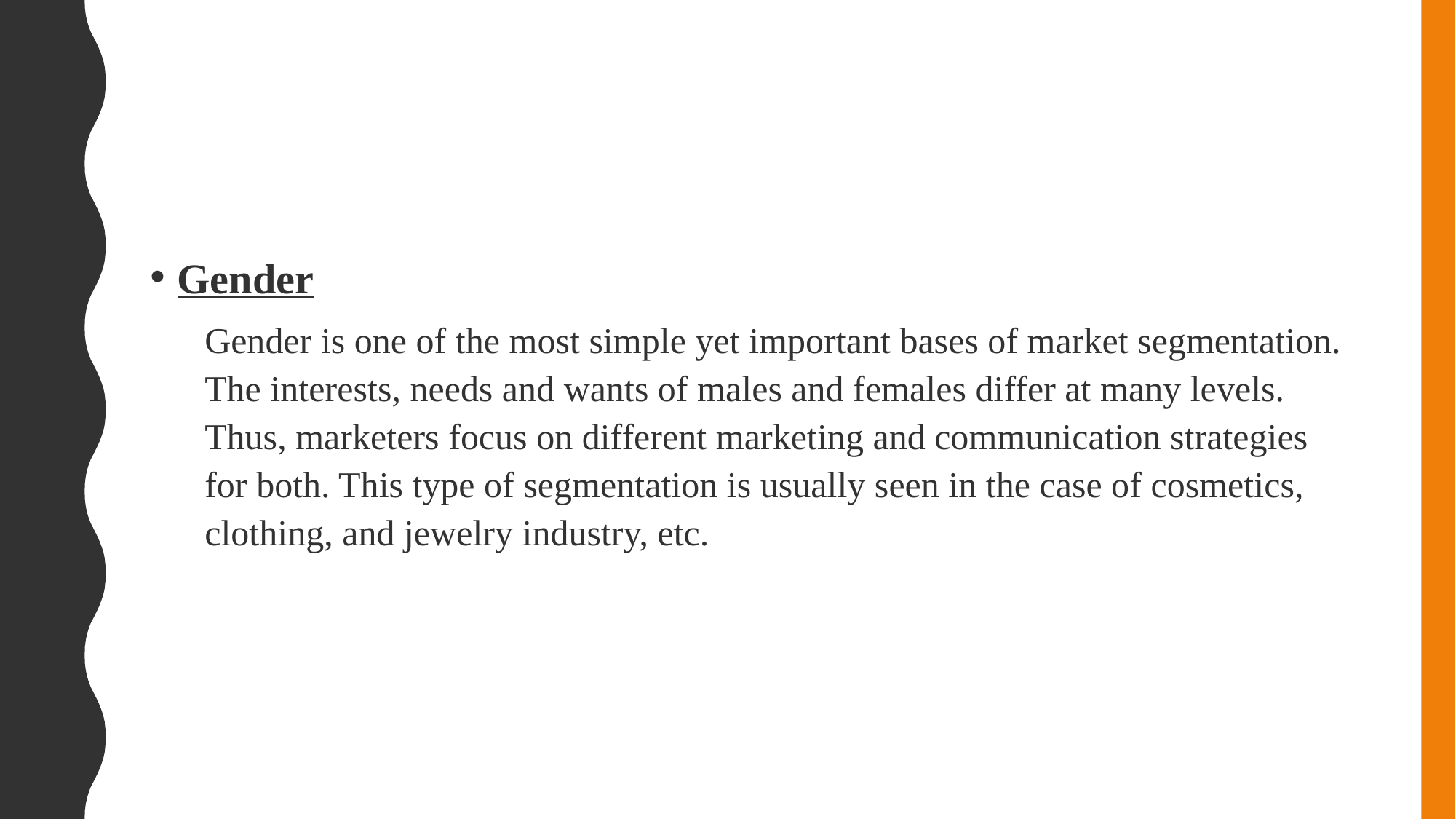

#
Gender
Gender is one of the most simple yet important bases of market segmentation. The interests, needs and wants of males and females differ at many levels. Thus, marketers focus on different marketing and communication strategies for both. This type of segmentation is usually seen in the case of cosmetics, clothing, and jewelry industry, etc.